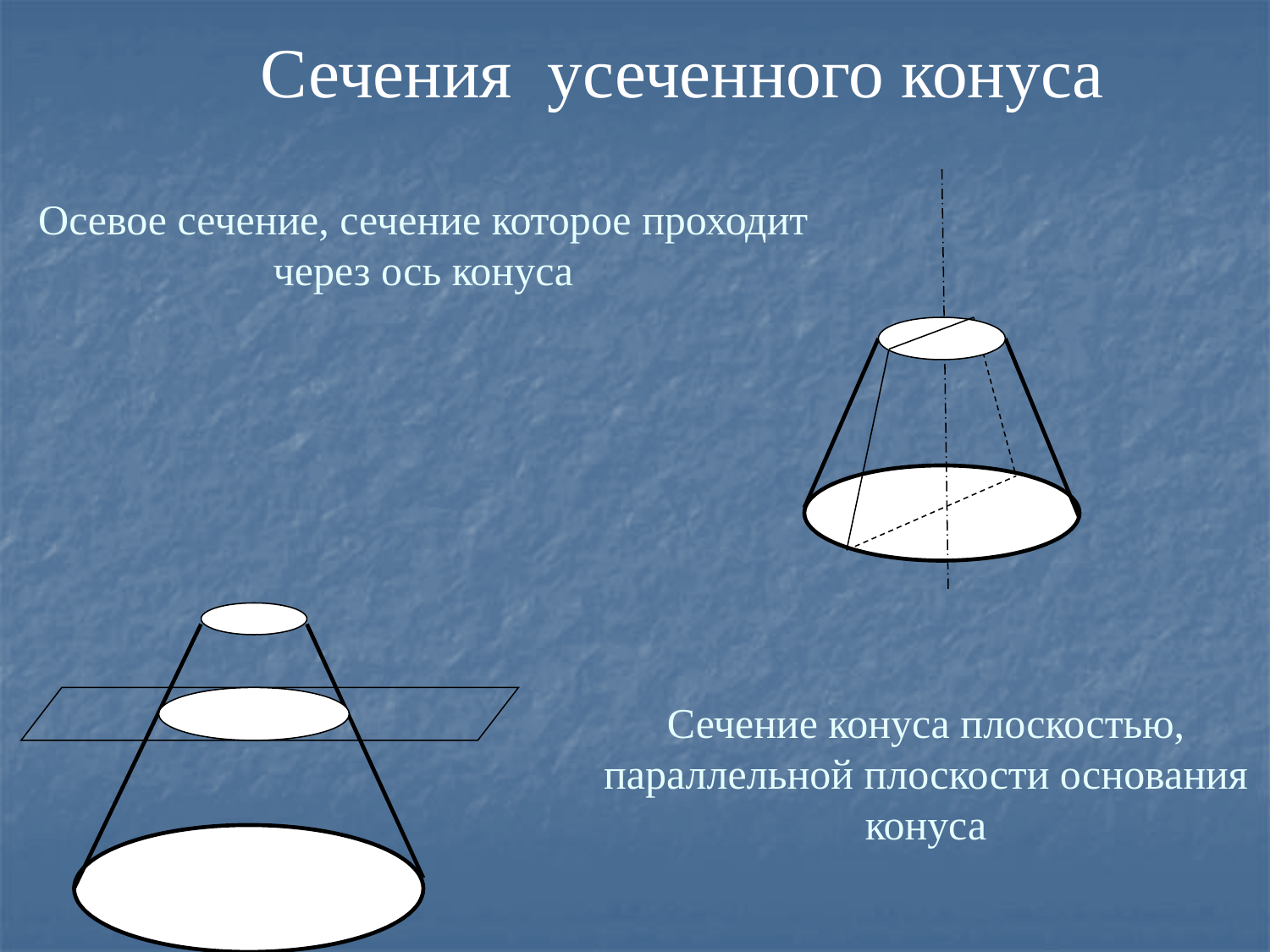

Сечения  усеченного конуса

Осевое сечение, сечение которое проходит через ось конуса

Сечение конуса плоскостью, параллельной плоскости основания конуса